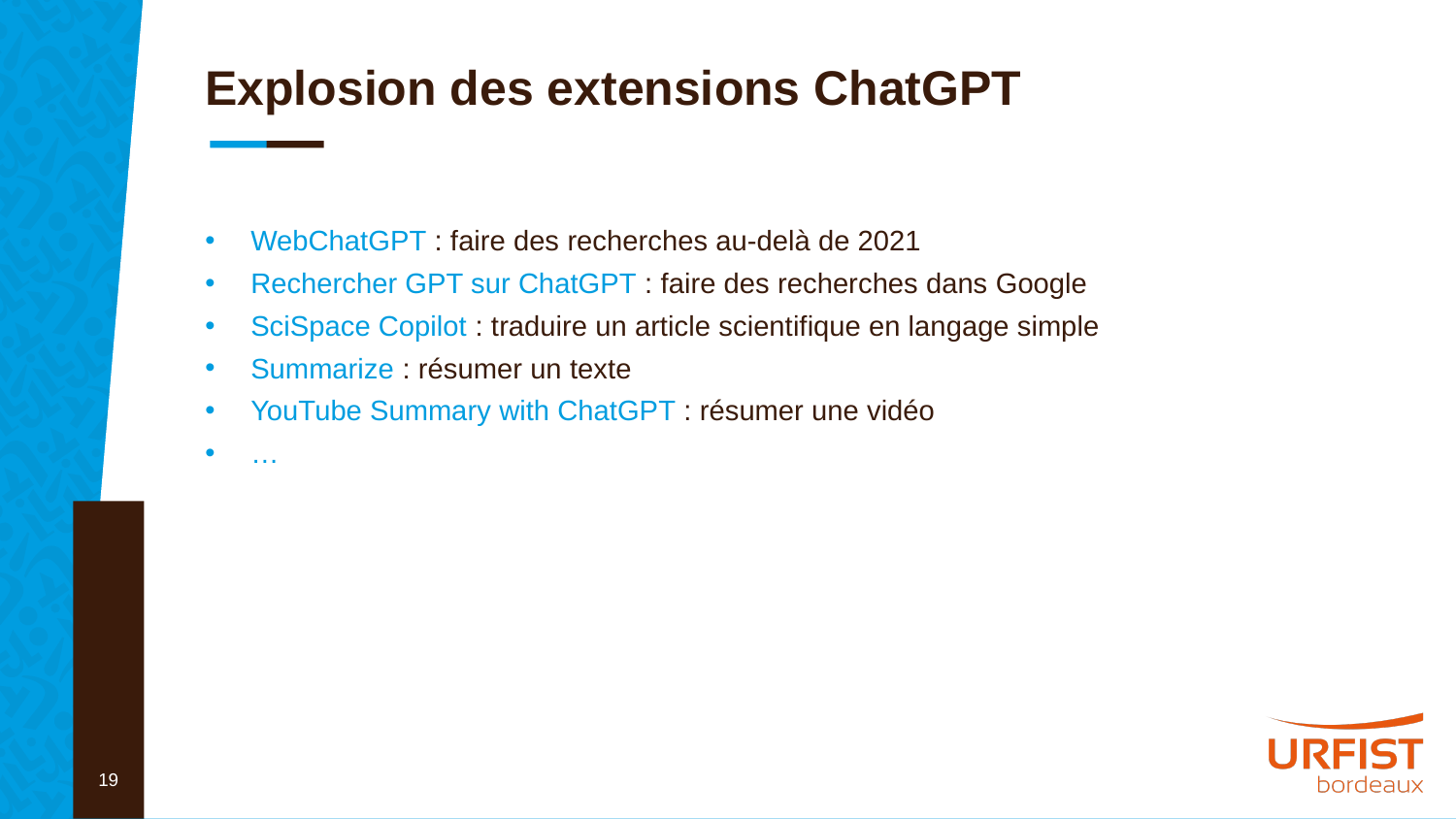

# Explosion des extensions ChatGPT
WebChatGPT : faire des recherches au-delà de 2021
Rechercher GPT sur ChatGPT : faire des recherches dans Google
SciSpace Copilot : traduire un article scientifique en langage simple
Summarize : résumer un texte
YouTube Summary with ChatGPT : résumer une vidéo
…

19